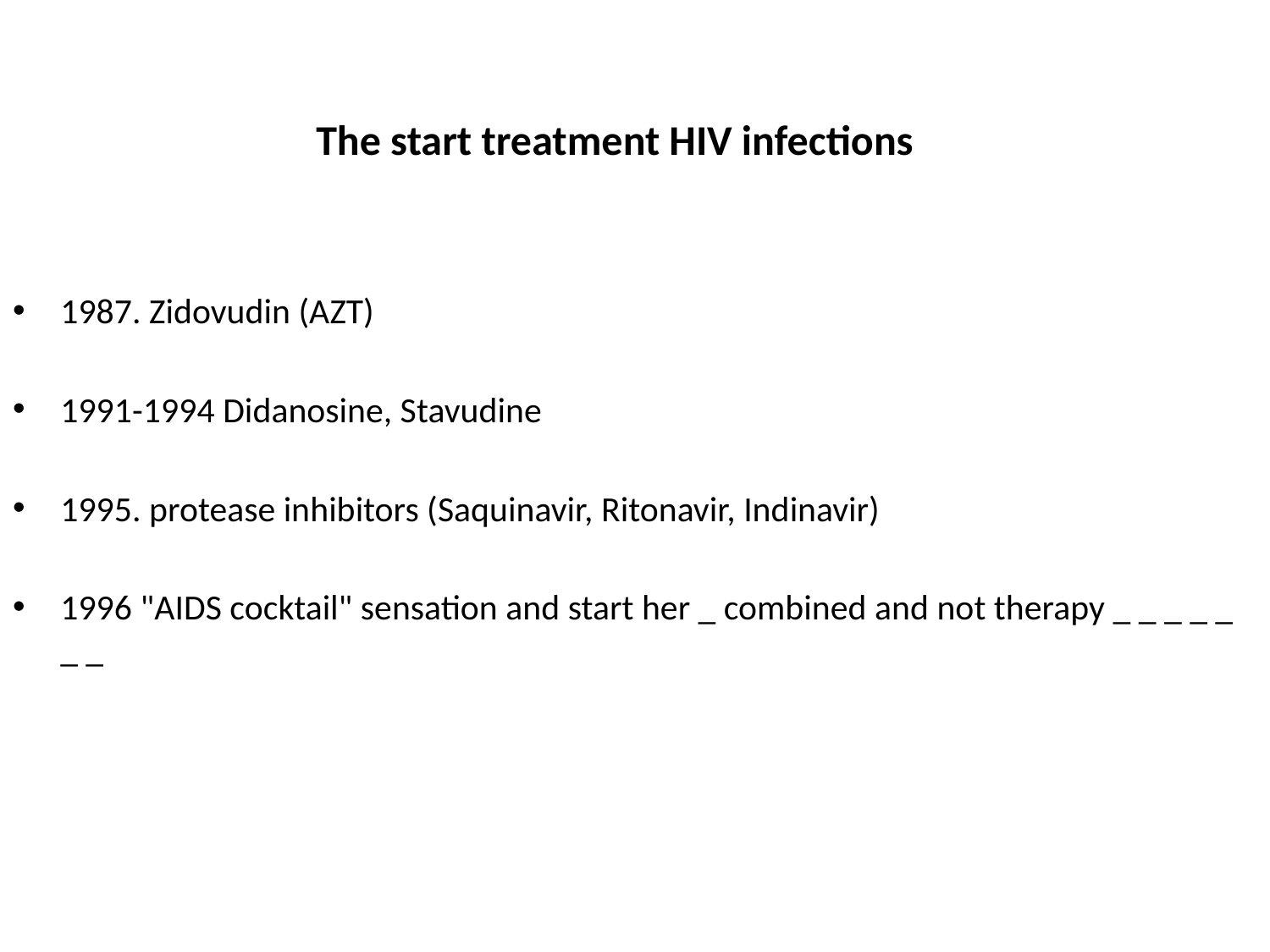

# The start treatment HIV infections

1987. Zidovudin (AZT)

1991-1994 Didanosine, Stavudine

1995. protease inhibitors (Saquinavir, Ritonavir, Indinavir)

1996 "AIDS cocktail" sensation and start her _ combined and not therapy _ _ _ _ _ _ _